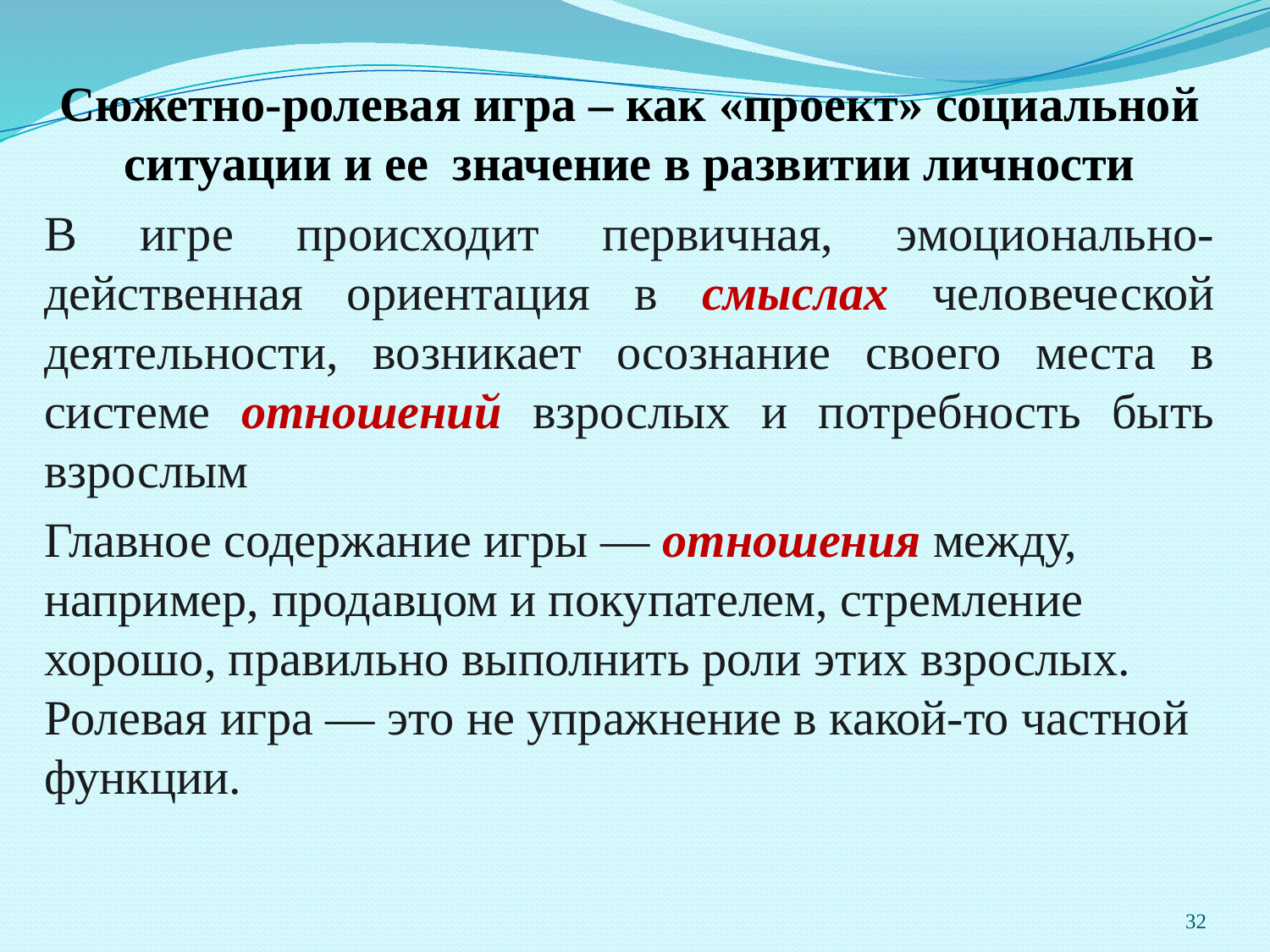

Сюжетно-ролевая игра – как «проект» социальной ситуации и ее  значение в развитии личности
В игре происходит первичная, эмоционально-действенная ориентация в смыслах человеческой деятельности, возникает осознание своего места в системе отношений взрослых и потребность быть взрослым
Главное содержание игры — отношения между, например, продавцом и покупателем, стремление хорошо, правильно выполнить роли этих взрослых. Ролевая игра — это не упражнение в какой-то частной функции.

32